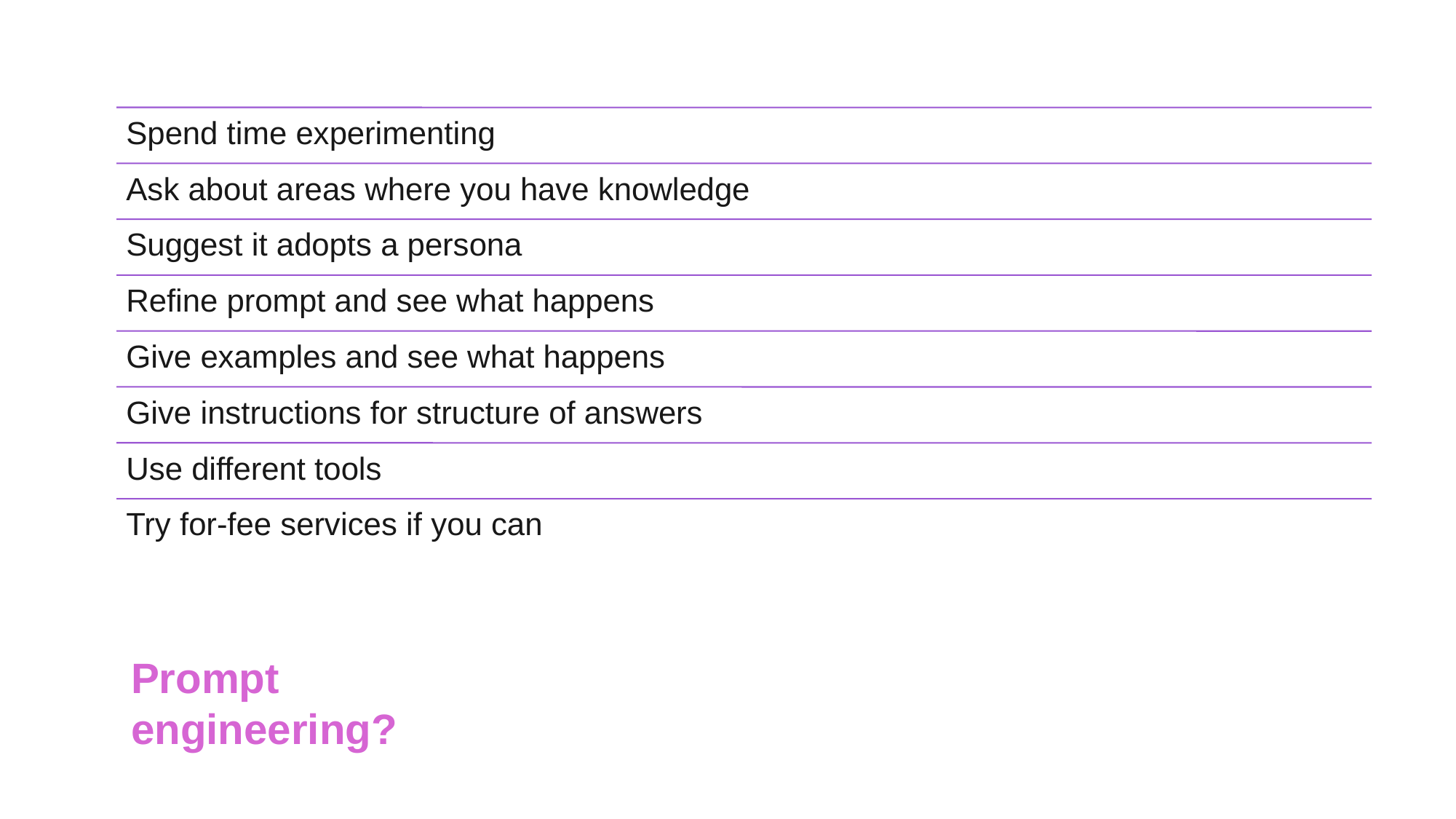

Spend time experimenting
Ask about areas where you have knowledge
Suggest it adopts a persona
Refine prompt and see what happens
Give examples and see what happens
Give instructions for structure of answers
Use different tools
Try for-fee services if you can
Prompt
engineering?